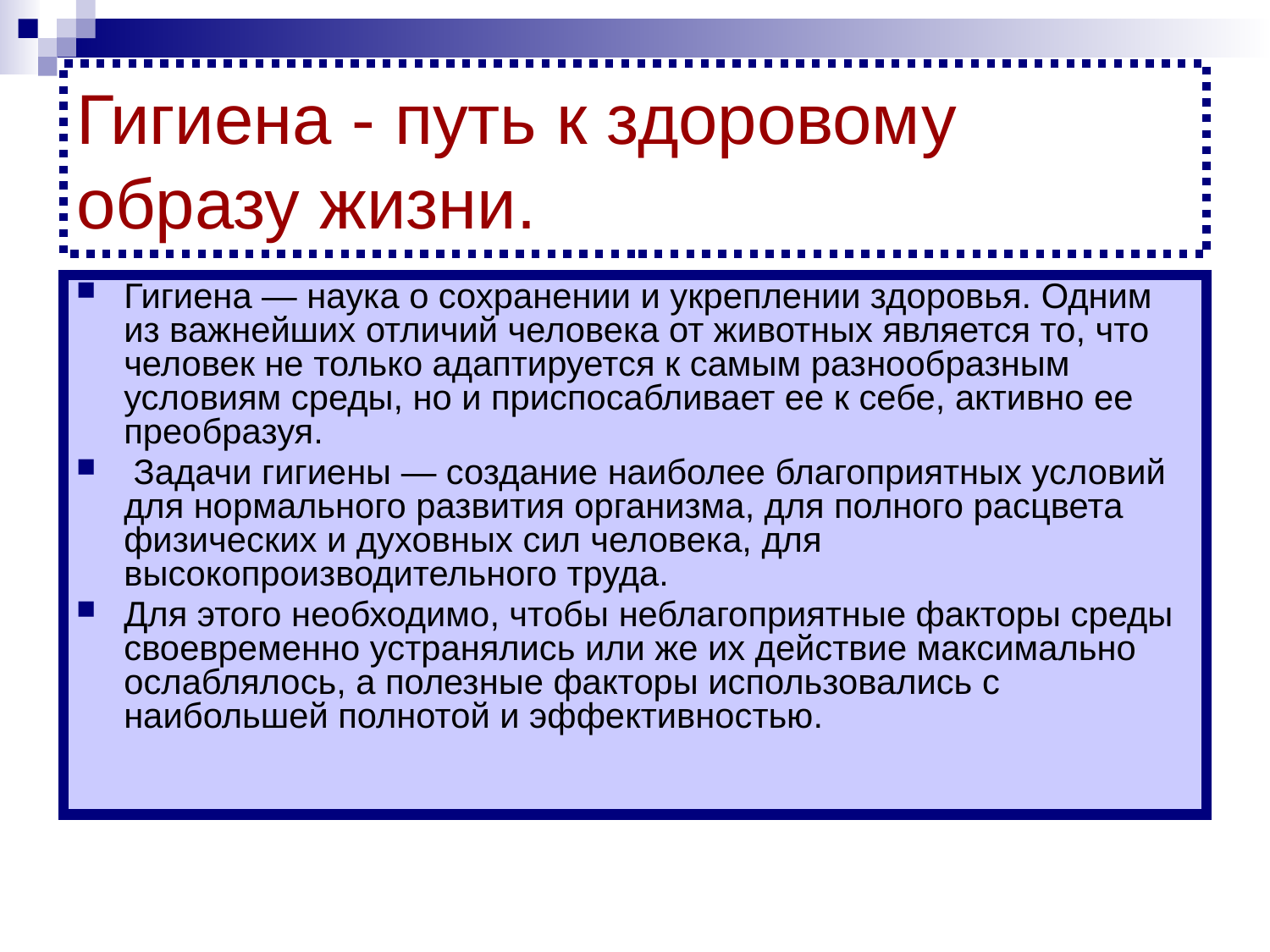

# Гигиена - путь к здоровому          образу жизни.
Гигиена — наука о сохранении и укреплении здоровья. Одним из важнейших отличий человека от животных является то, что человек не только адаптируется к самым разнообразным условиям среды, но и приспосабливает ее к себе, активно ее преобразуя.
 Задачи гигиены — создание наиболее благоприятных условий для нормального развития организма, для полного расцвета физических и духовных сил человека, для высокопроизводительного труда.
Для этого необходимо, чтобы неблагоприятные факторы среды своевременно устранялись или же их действие максимально ослаблялось, а полезные факторы использовались с наибольшей полнотой и эффективностью.